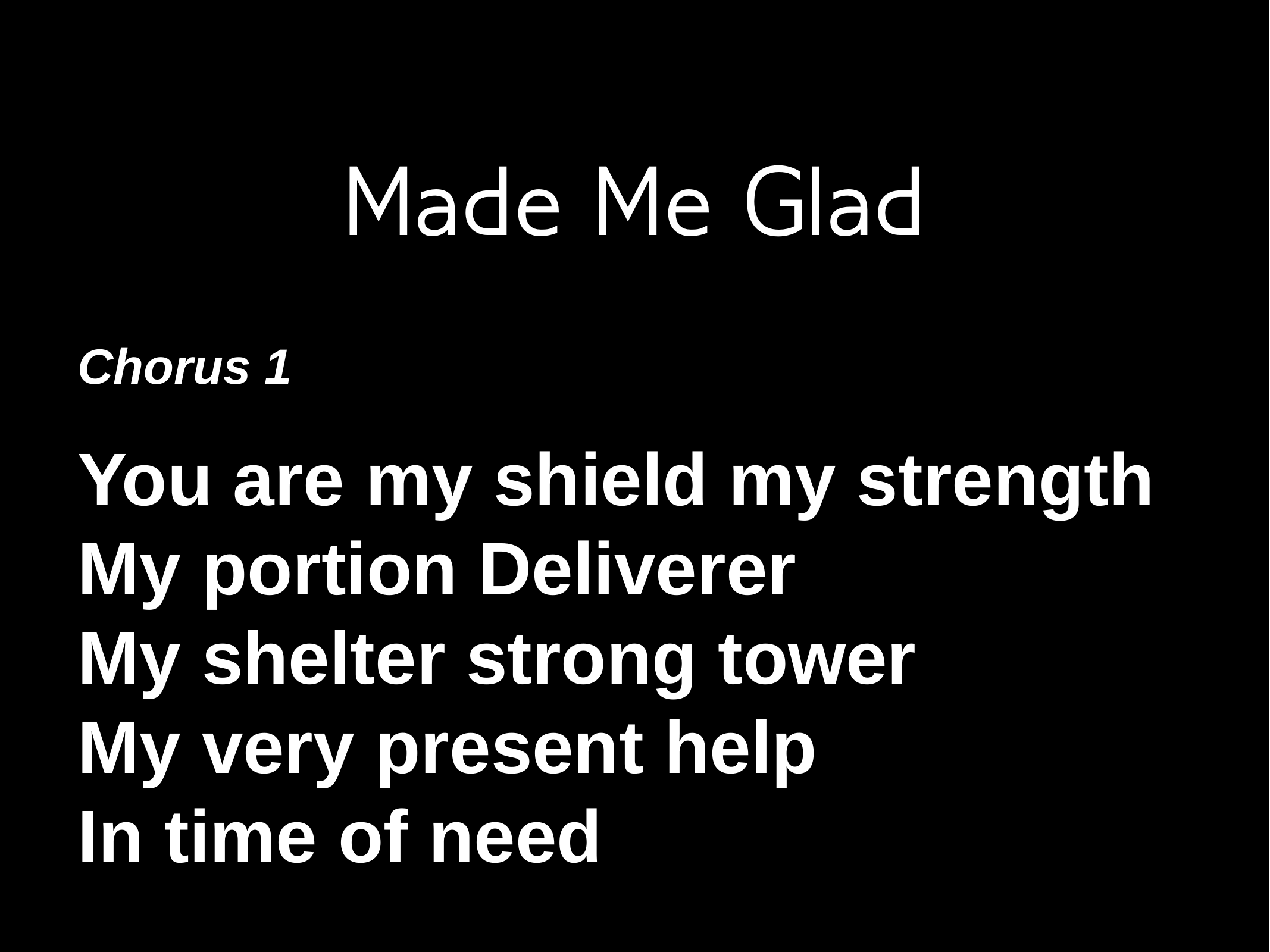

# Made Me Glad
Chorus 1
You are my shield my strength
My portion Deliverer
My shelter strong tower
My very present help
In time of need